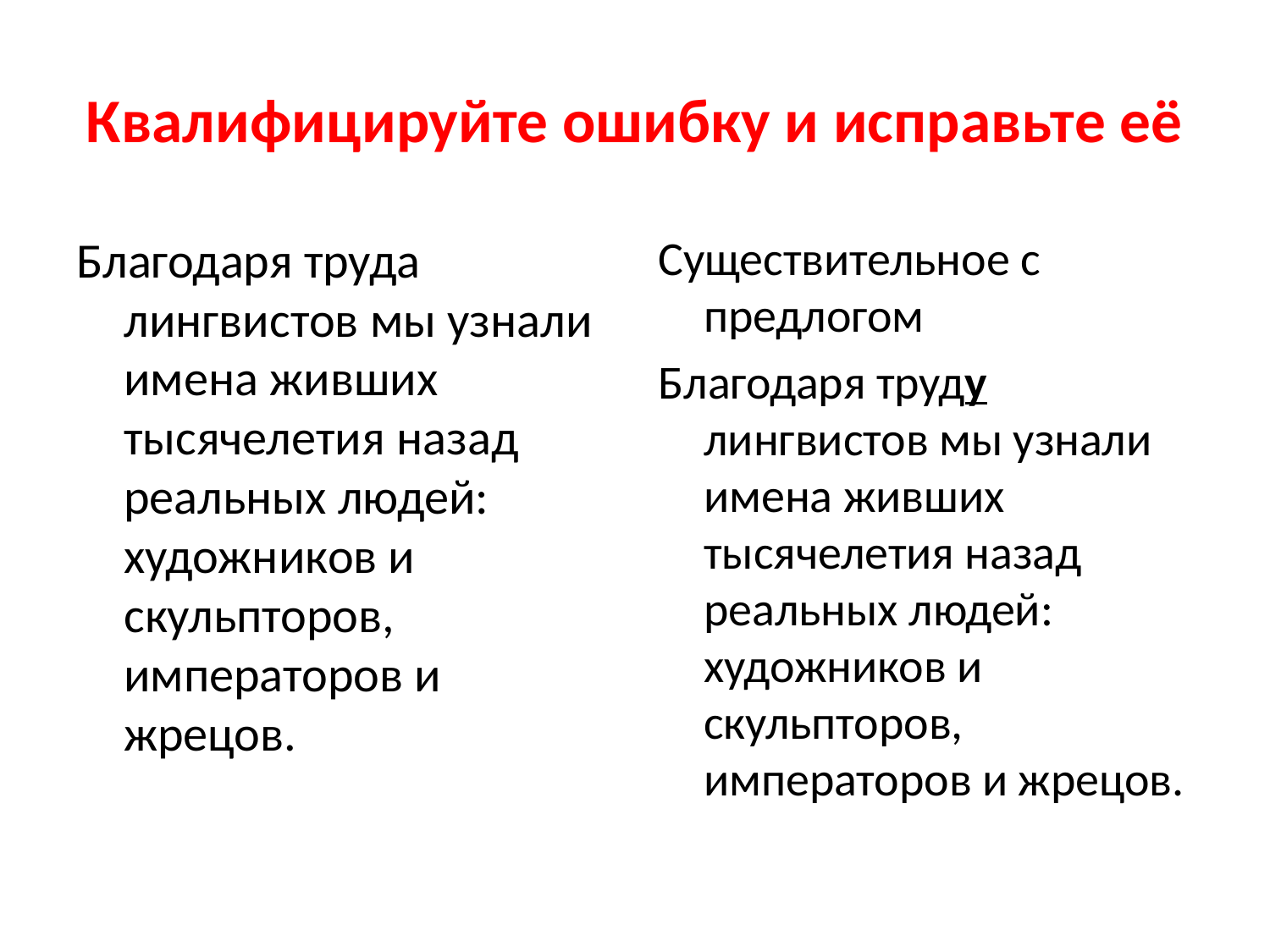

# Квалифицируйте ошибку и исправьте её
Благодаря труда лингвистов мы узнали имена живших тысячелетия назад реальных людей: художников и скульпторов, императоров и жрецов.
Существительное с предлогом
Благодаря труду лингвистов мы узнали имена живших тысячелетия назад реальных людей: художников и скульпторов, императоров и жрецов.